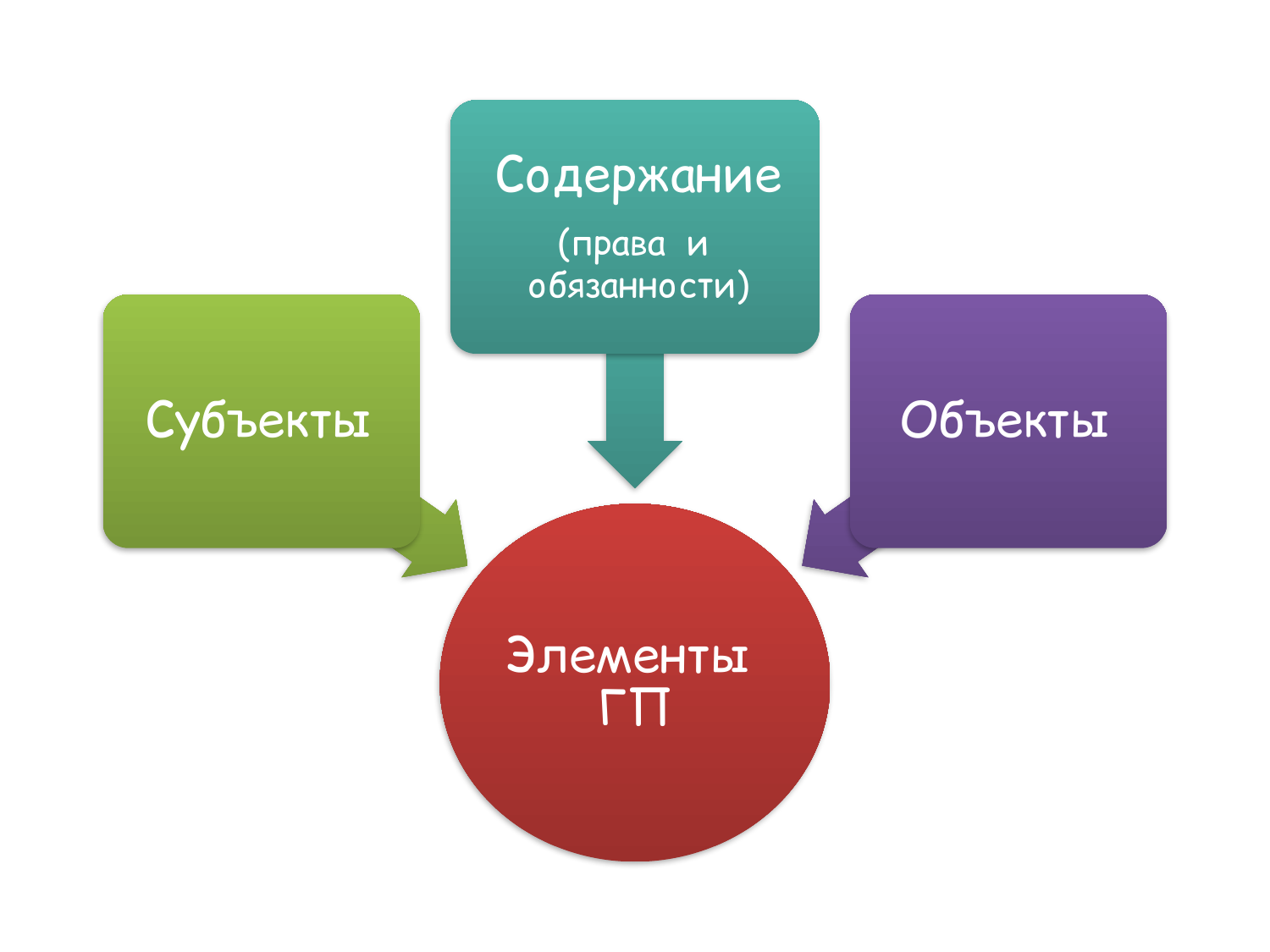

#
Элементы  ГП
Субъекты
Содержание
(права  и  обязанности)
Объекты